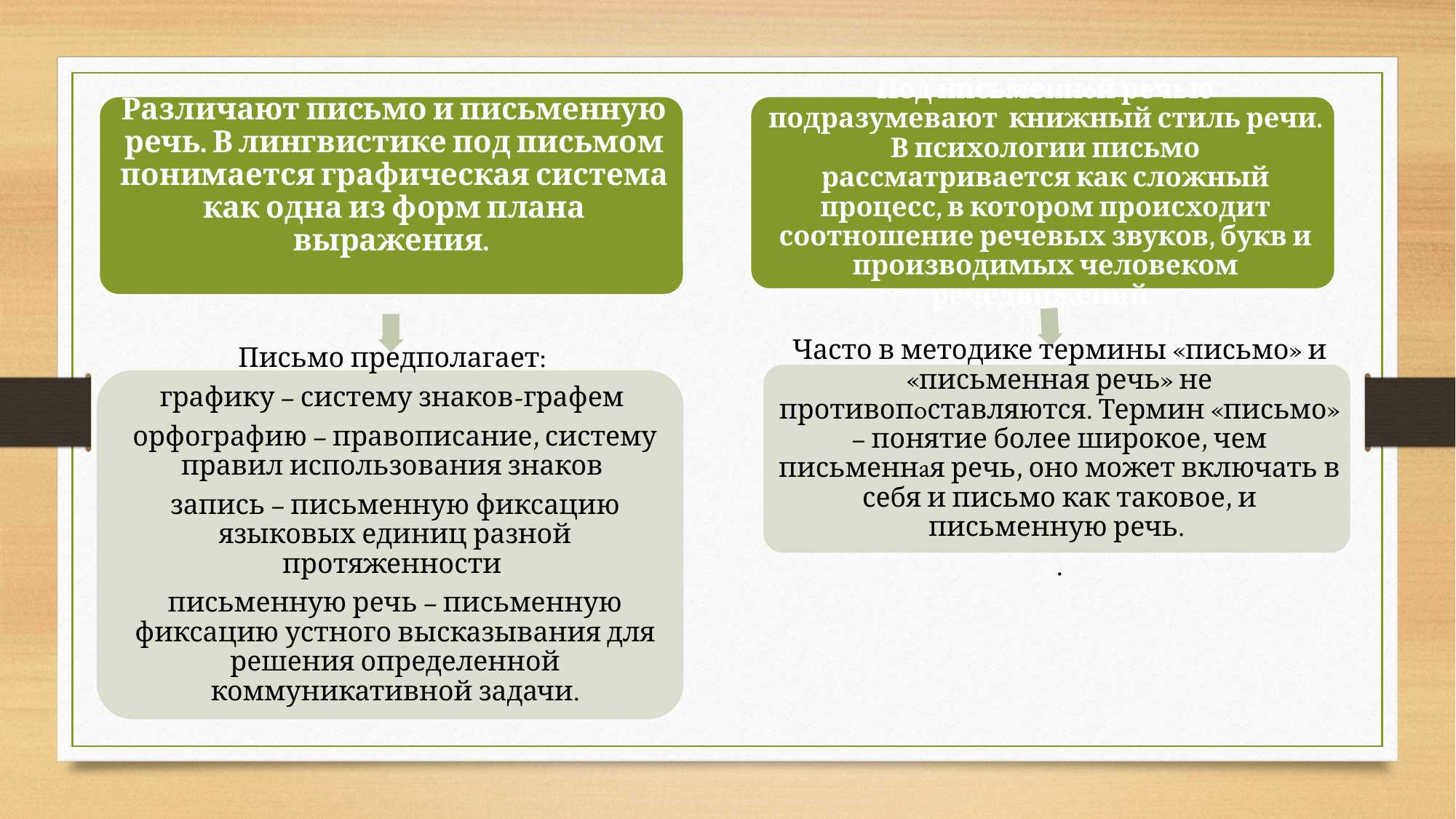

Различают письмо и письменную речь. В лингвистике под письмом понимается графическая система как одна из форм плана выражения.

Письмо предполагает:
графику – систему знаков-графем
орфографию – правописание, систему правил использования знаков
запись – письменную фиксацию языковых единиц разной протяженности
письменную речь – письменную фиксацию устного высказывания для решения определенной коммуникативной задачи.

Под письменнoй речью подразумевают  книжный стиль речи. В психологии письмо рассматривается как сложный процесс, в котором происходит соотношение речевых звуков, букв и производимых человеком речедвижений.
Часто в методике термины «письмо» и «письменная речь» не противопoставляются. Термин «письмо» – понятие более широкое, чем письменнaя речь, оно может включать в себя и письмо как таковое, и письменную речь.
.